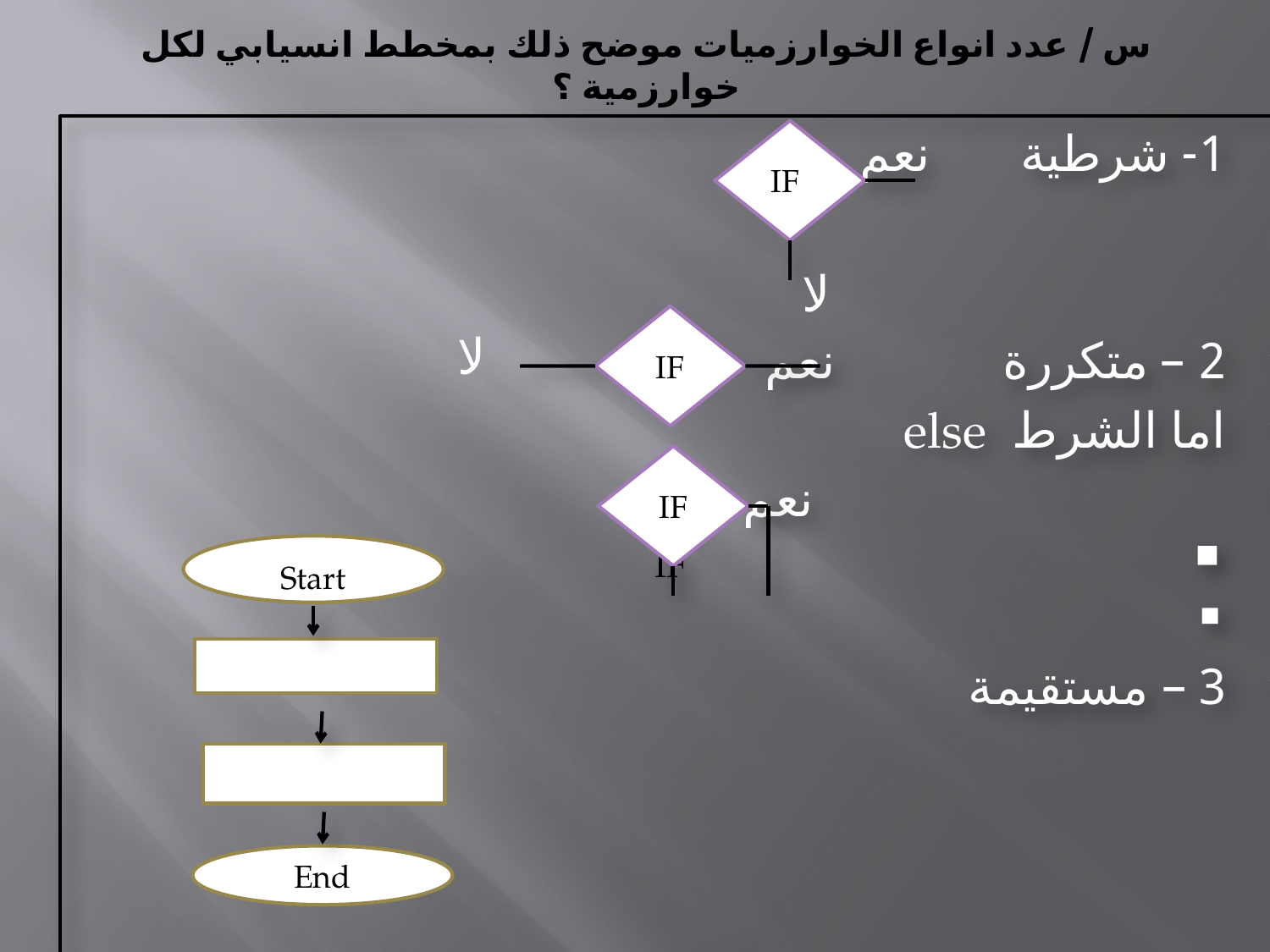

# س / عدد انواع الخوارزميات موضح ذلك بمخطط انسيابي لكل خوارزمية ؟
1- شرطية       نعم

2 – متكررة             نعم
اما الشرط  else
                                نعم
                                             IF

3 – مستقيمة

IF
لا
IF
لا
IF

Start

End